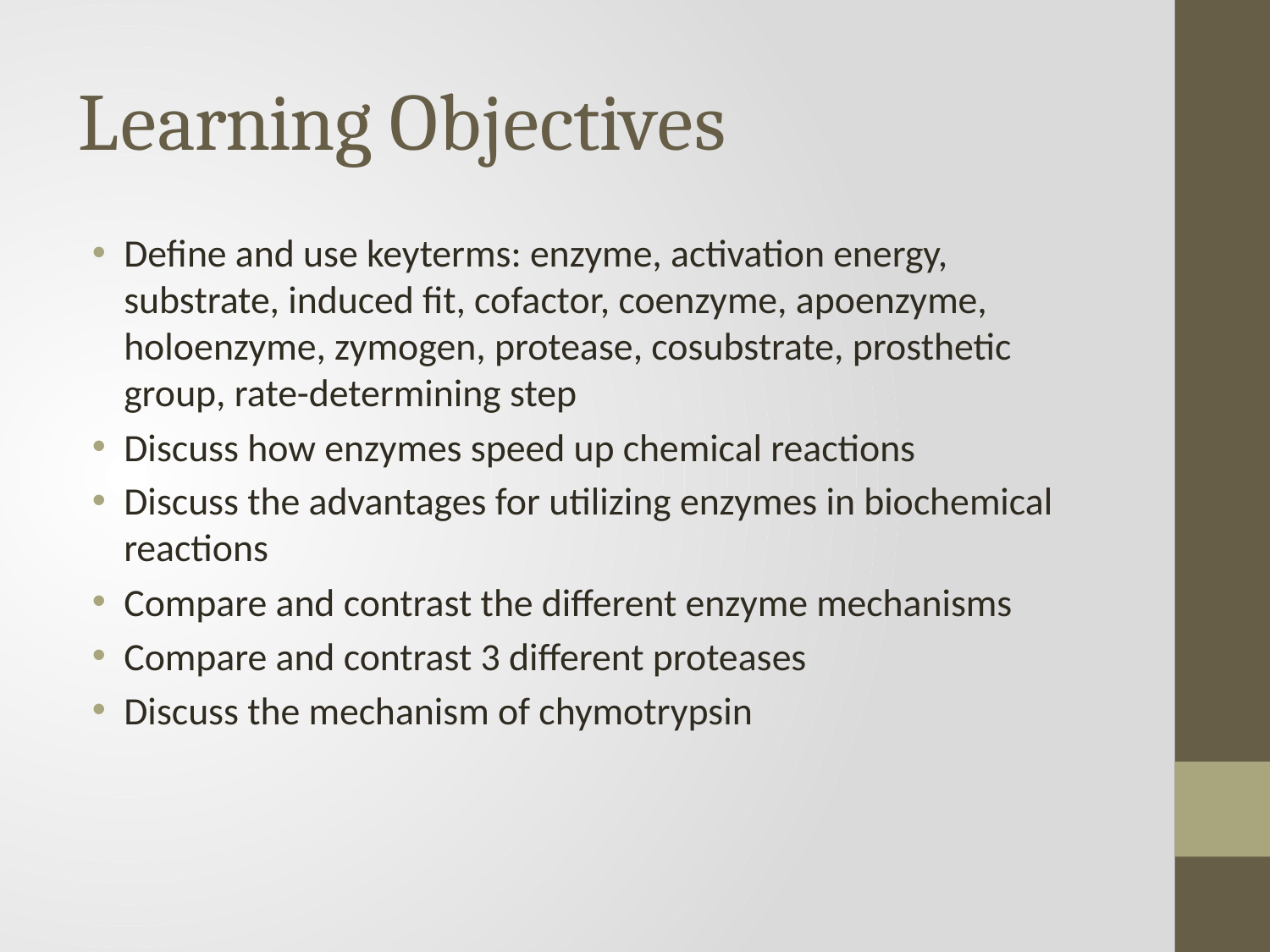

# Learning Objectives
Define and use keyterms: enzyme, activation energy, substrate, induced fit, cofactor, coenzyme, apoenzyme, holoenzyme, zymogen, protease, cosubstrate, prosthetic group, rate-determining step
Discuss how enzymes speed up chemical reactions
Discuss the advantages for utilizing enzymes in biochemical reactions
Compare and contrast the different enzyme mechanisms
Compare and contrast 3 different proteases
Discuss the mechanism of chymotrypsin